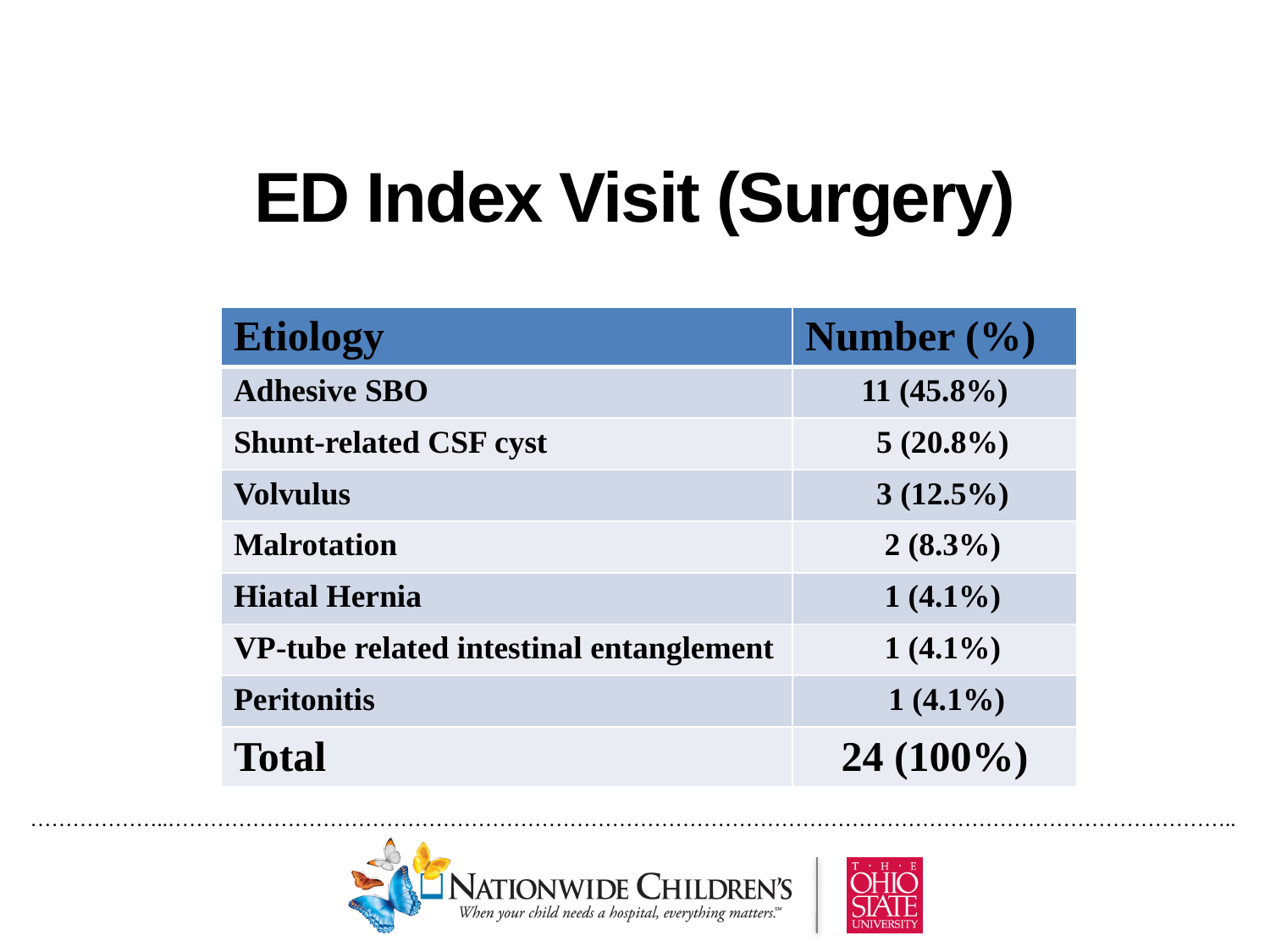

# ED Index Visit (Surgery)
| Etiology | Number (%) |
| --- | --- |
| Adhesive SBO | 11 (45.8%) |
| Shunt-related CSF cyst | 5 (20.8%) |
| Volvulus | 3 (12.5%) |
| Malrotation | 2 (8.3%) |
| Hiatal Hernia | 1 (4.1%) |
| VP-tube related intestinal entanglement | 1 (4.1%) |
| Peritonitis | 1 (4.1%) |
| Total | 24 (100%) |